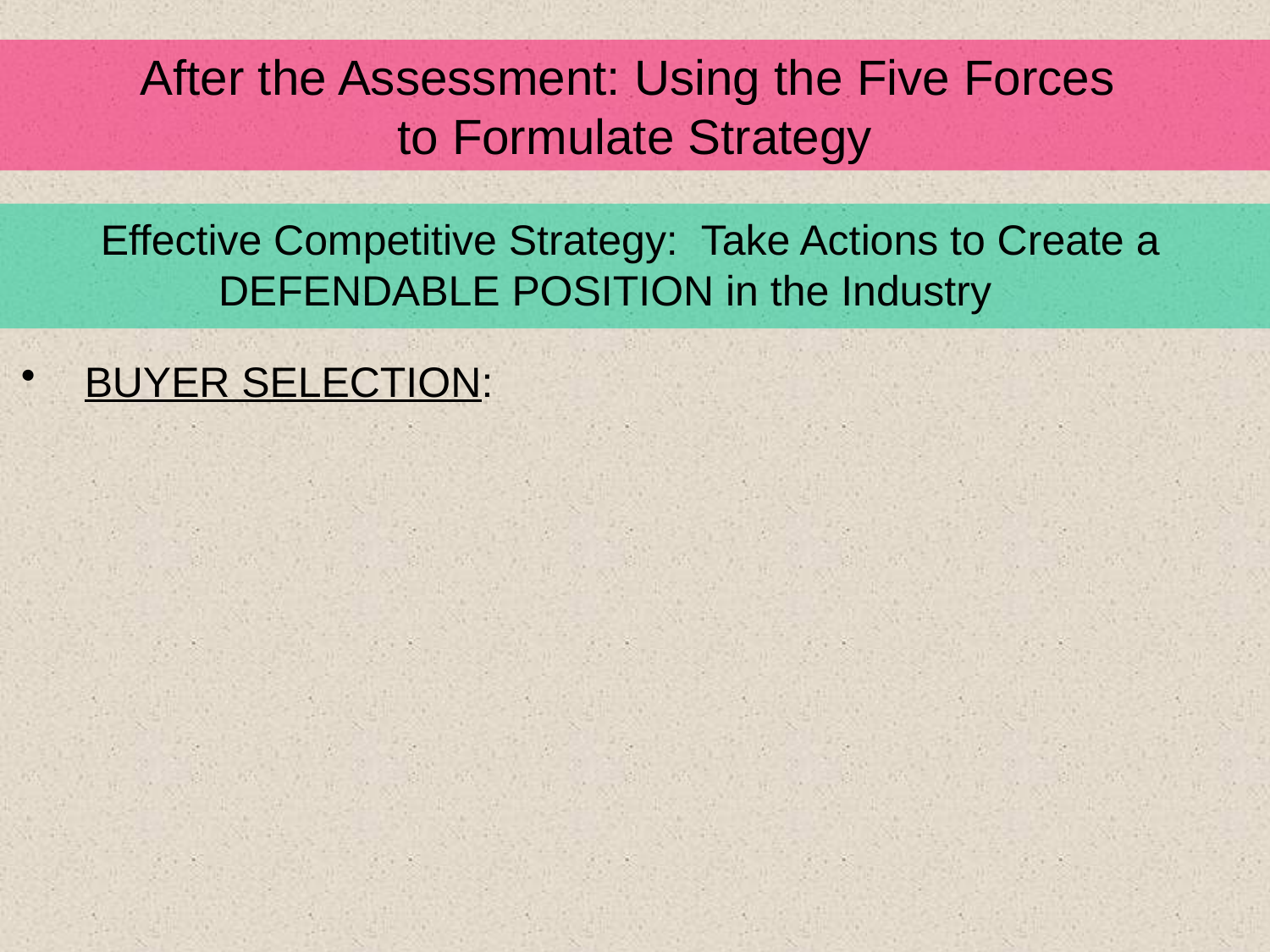

After the Assessment: Using the Five Forces
to Formulate Strategy

 Effective Competitive Strategy:  Take Actions to Create a
	DEFENDABLE POSITION in the Industry
BUYER SELECTION: